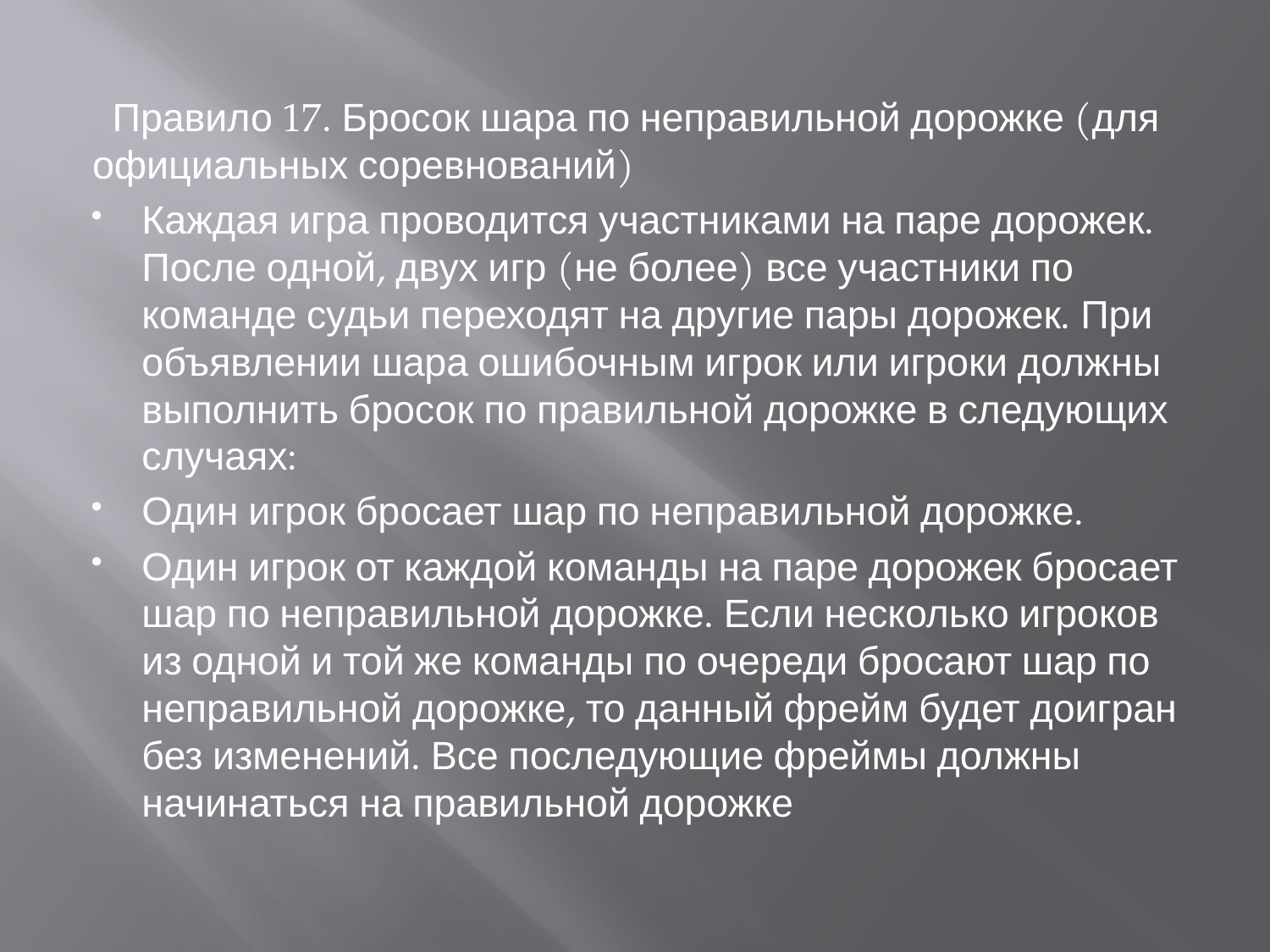

#
  Правило 17. Бросок шара по неправильной дорожке (для официальных соревнований)
Каждая игра проводится участниками на паре дорожек. После одной, двух игр (не более) все участники по команде судьи переходят на другие пары дорожек. При объявлении шара ошибочным игрок или игроки должны выполнить бросок по правильной дорожке в следующих случаях:
Один игрок бросает шар по неправильной дорожке.
Один игрок от каждой команды на паре дорожек бросает шар по неправильной дорожке. Если несколько игроков из одной и той же команды по очереди бросают шар по неправильной дорожке, то данный фрейм будет доигран без изменений. Все последующие фреймы должны начинаться на правильной дорожке